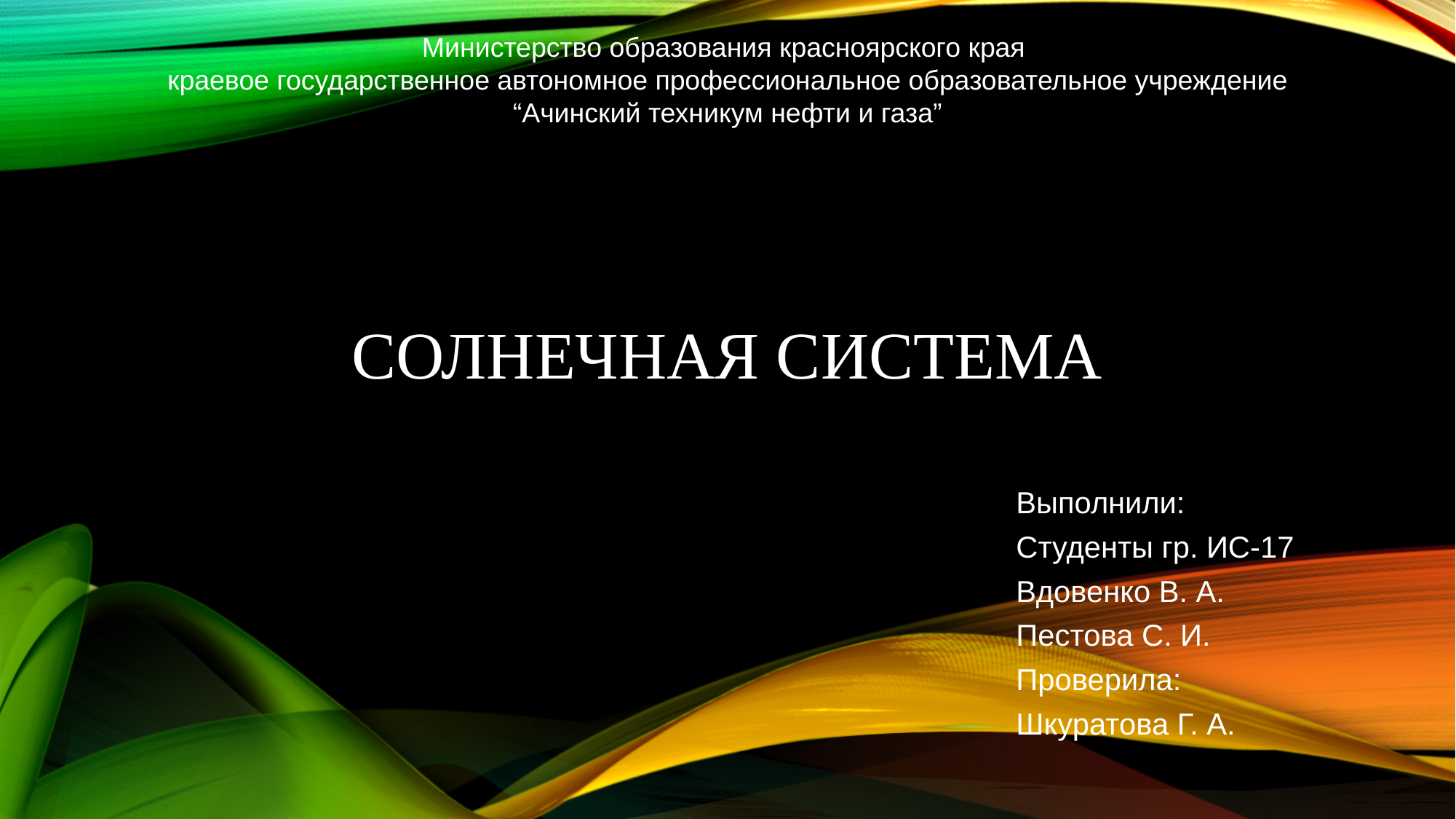

Министерство образования красноярского края
краевое государственное автономное профессиональное образовательное учреждение
“Ачинский техникум нефти и газа”
# СОЛНЕЧНАЯ СИСТЕМА
Выполнили:
Студенты гр. ИС-17
Вдовенко В. А.
Пестова С. И.
Проверила:
Шкуратова Г. А.